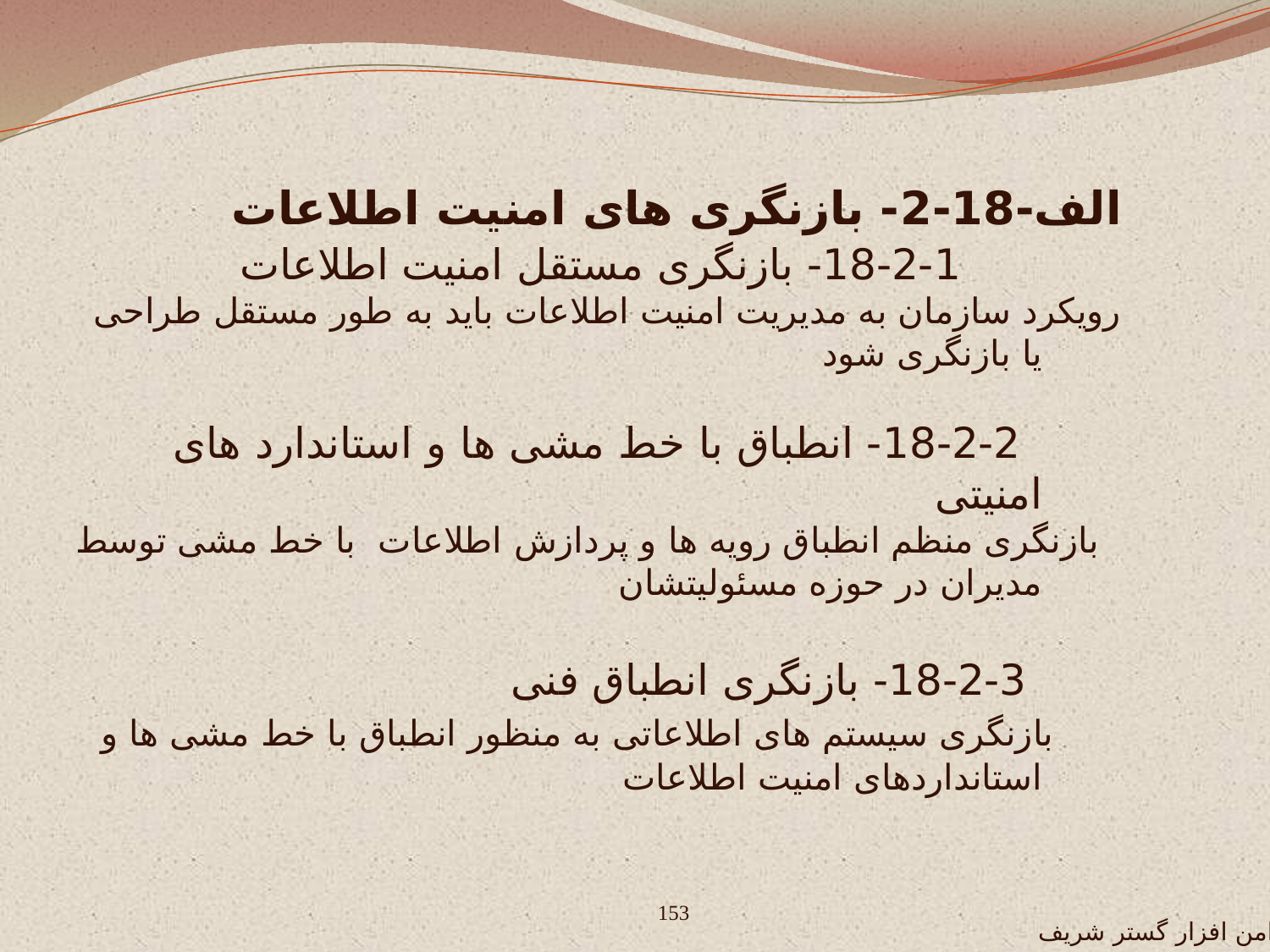

الف-18-2- بازنگری های امنیت اطلاعات
          18-2-1- بازنگری مستقل امنیت اطلاعات
رویکرد سازمان به مدیریت امنیت اطلاعات باید به طور مستقل طراحی یا بازنگری شود

         18-2-2- انطباق با خط مشی ها و استاندارد های امنیتی
  بازنگری منظم انطباق رویه ها و پردازش اطلاعات  با خط مشی توسط مدیران در حوزه مسئولیتشان

       18-2-3- بازنگری انطباق فنی
     بازنگری سیستم های اطلاعاتی به منظور انطباق با خط مشی ها و استانداردهای امنیت اطلاعات